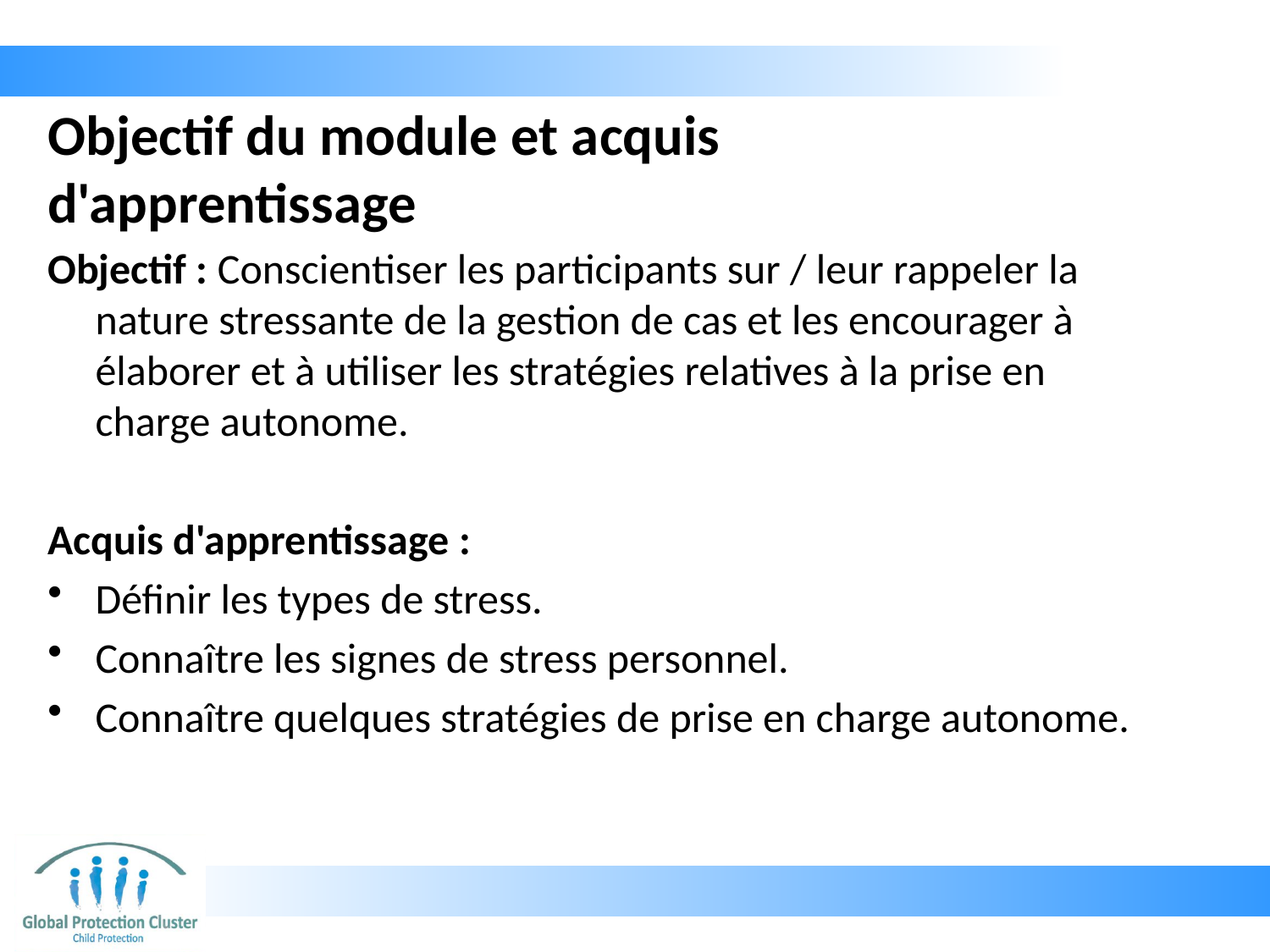

# Objectif du module et acquis d'apprentissage

Objectif : Conscientiser les participants sur / leur rappeler la nature stressante de la gestion de cas et les encourager à élaborer et à utiliser les stratégies relatives à la prise en charge autonome.

Acquis d'apprentissage :
Définir les types de stress.
Connaître les signes de stress personnel.
Connaître quelques stratégies de prise en charge autonome.